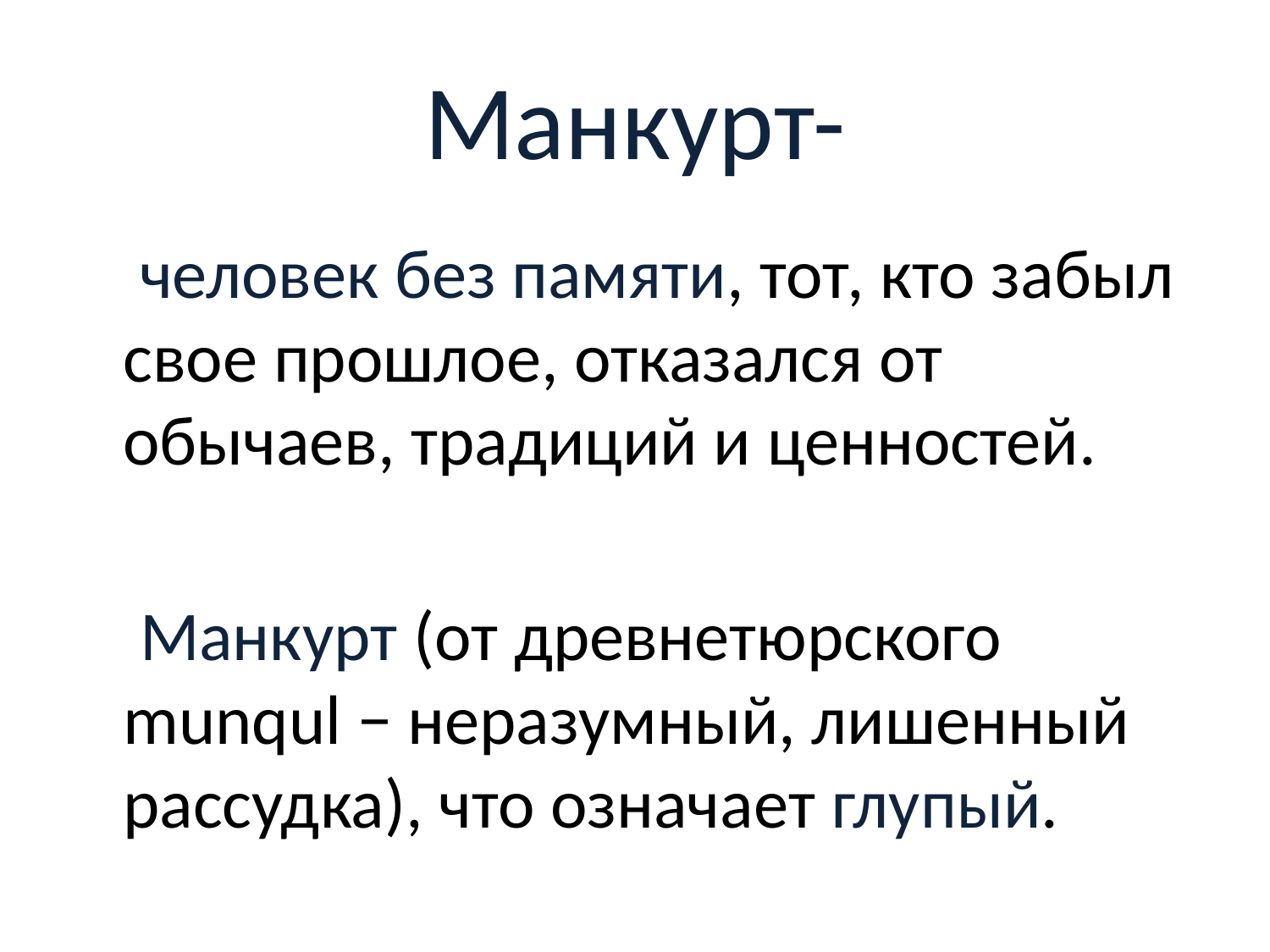

# Манкурт-
    человек без памяти, тот, кто забыл свое прошлое, отказался от обычаев, традиций и ценностей.

    Манкурт (от древнетюрского munqul − неразумный, лишенный рассудка), что означает глупый.